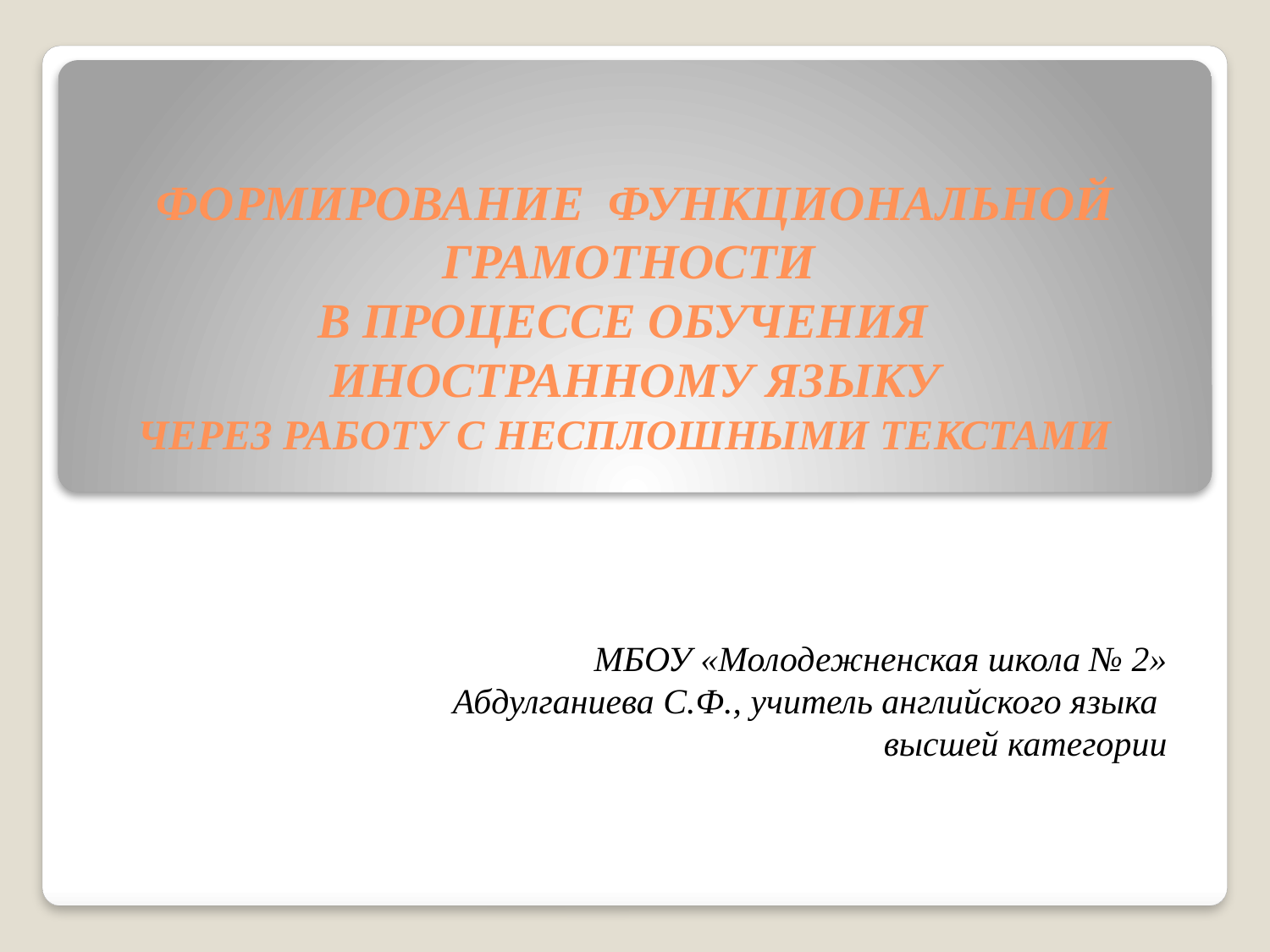

# ФОРМИРОВАНИЕ  ФУНКЦИОНАЛЬНОЙ ГРАМОТНОСТИ В ПРОЦЕССЕ ОБУЧЕНИЯ ИНОСТРАННОМУ ЯЗЫКУ ЧЕРЕЗ РАБОТУ С НЕСПЛОШНЫМИ ТЕКСТАМИ
МБОУ «Молодежненская школа № 2»
Абдулганиева С.Ф., учитель английского языка
высшей категории